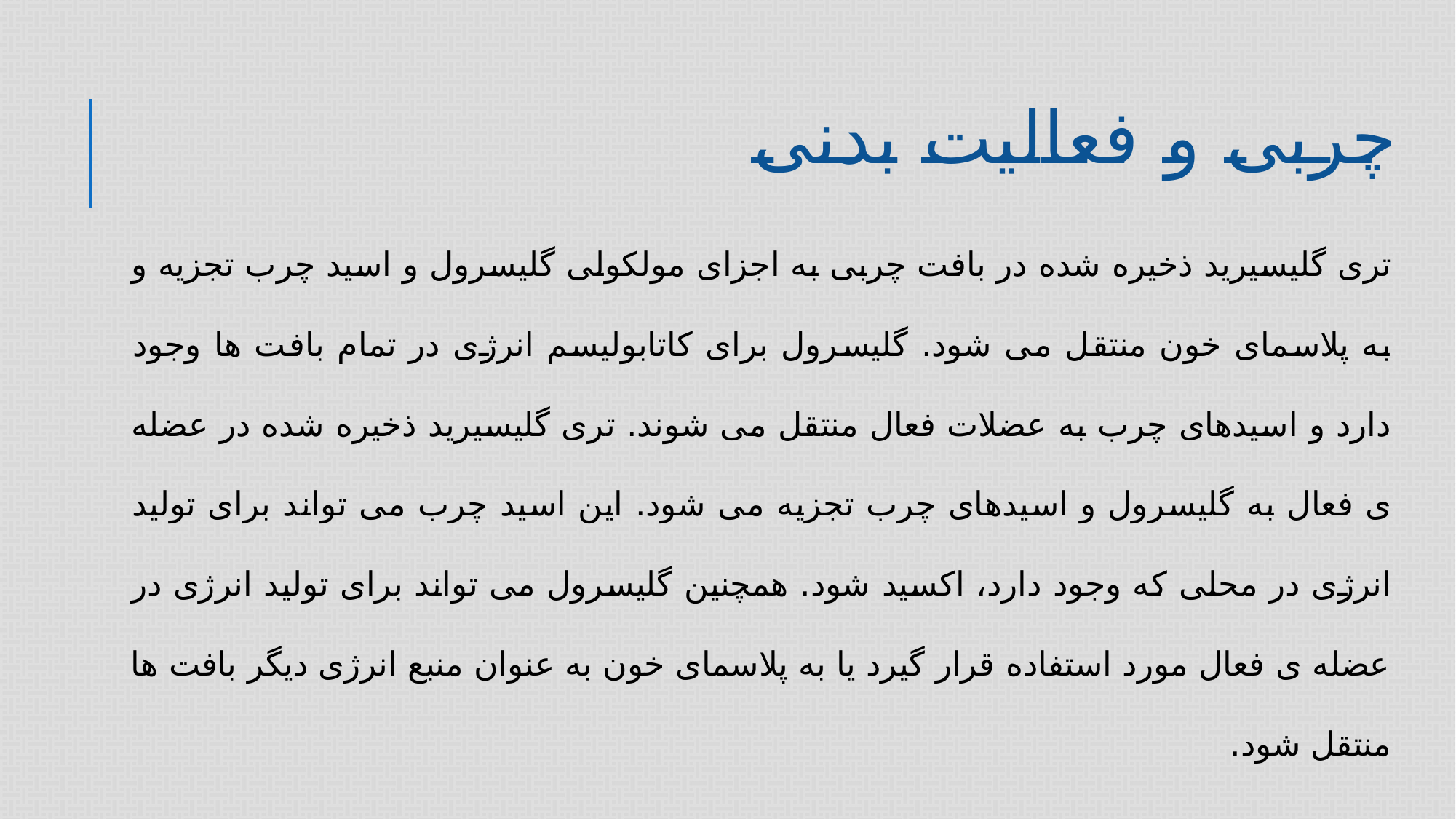

# چربی و فعالیت بدنی
تری گلیسیرید ذخیره شده در بافت چربی به اجزای مولکولی گلیسرول و اسید چرب تجزیه و به پلاسمای خون منتقل می شود. گلیسرول برای کاتابولیسم انرژی در تمام بافت ها وجود دارد و اسیدهای چرب به عضلات فعال منتقل می شوند. تری گلیسیرید ذخیره شده در عضله ی فعال به گلیسرول و اسیدهای چرب تجزیه می شود. این اسید چرب می تواند برای تولید انرژی در محلی که وجود دارد، اکسید شود. همچنین گلیسرول می تواند برای تولید انرژی در عضله ی فعال مورد استفاده قرار گیرد یا به پلاسمای خون به عنوان منبع انرژی دیگر بافت ها منتقل شود.